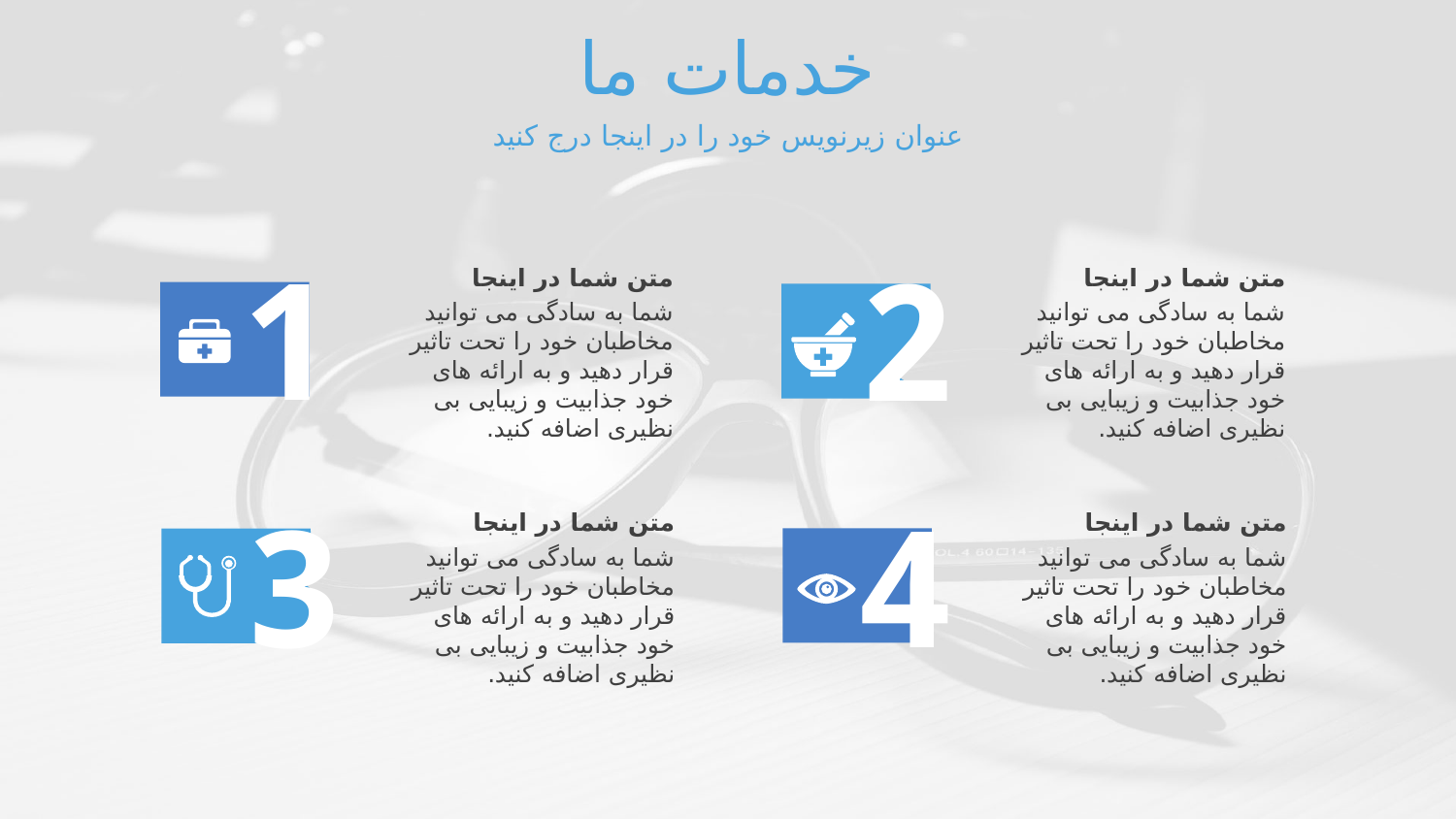

خدمات ما
عنوان زیرنویس خود را در اینجا درج کنید
1

2

متن شما در اینجا
شما به سادگی می توانید مخاطبان خود را تحت تاثیر قرار دهید و به ارائه های خود جذابیت و زیبایی بی نظیری اضافه کنید.
متن شما در اینجا
شما به سادگی می توانید مخاطبان خود را تحت تاثیر قرار دهید و به ارائه های خود جذابیت و زیبایی بی نظیری اضافه کنید.

3

4

متن شما در اینجا
شما به سادگی می توانید مخاطبان خود را تحت تاثیر قرار دهید و به ارائه های خود جذابیت و زیبایی بی نظیری اضافه کنید.
متن شما در اینجا
شما به سادگی می توانید مخاطبان خود را تحت تاثیر قرار دهید و به ارائه های خود جذابیت و زیبایی بی نظیری اضافه کنید.